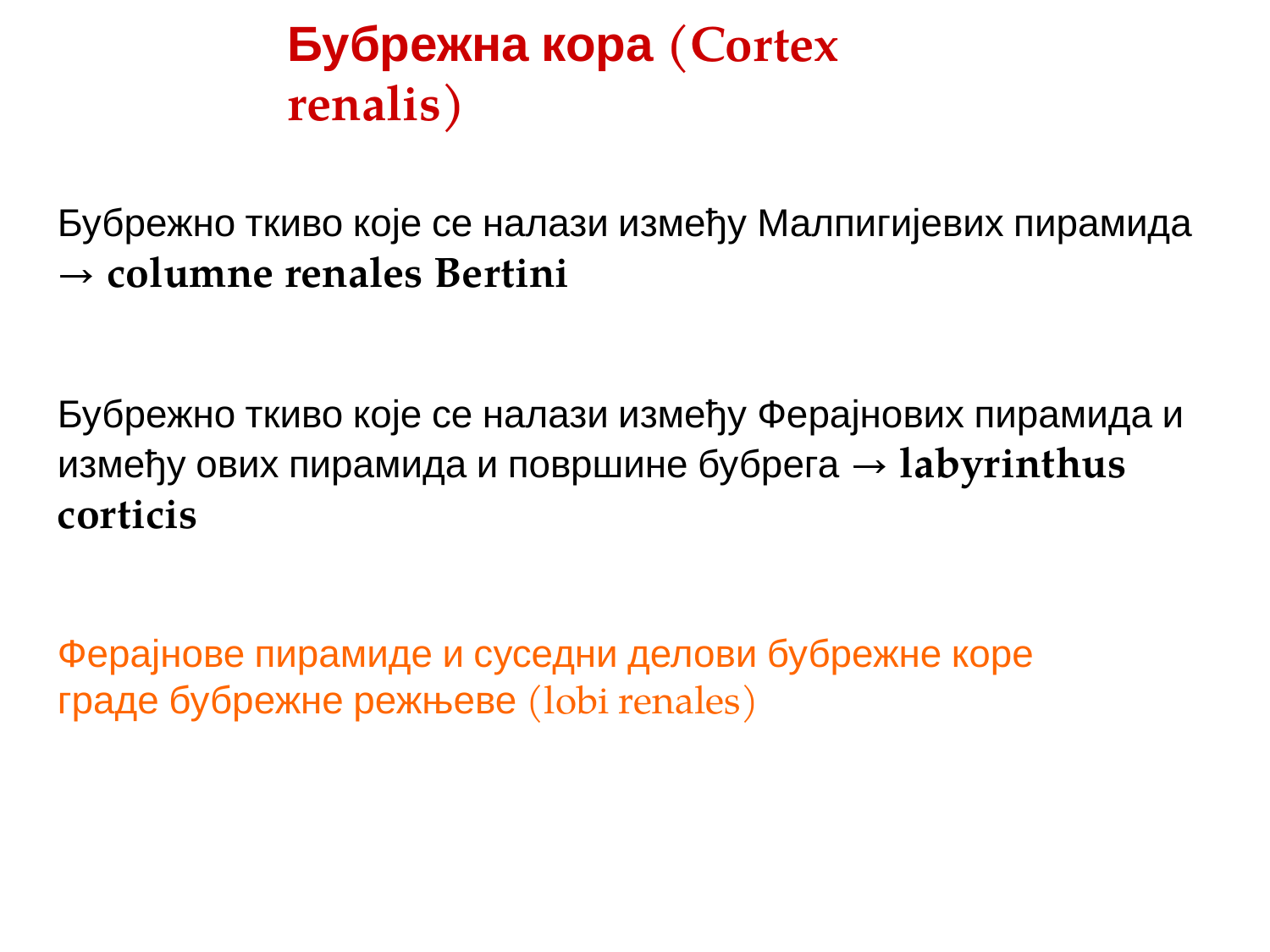

Бубрежна кора (Cortex renalis)
Бубрежно ткиво које се налази између Малпигијевих пирамида → columne renales Bertini

Бубрежно ткиво које се налази између Ферајнових пирамида и између ових пирамида и површине бубрега → labyrinthus corticis

Ферајнове пирамиде и суседни делови бубрежне коре
граде бубрежне режњеве (lobi renales)